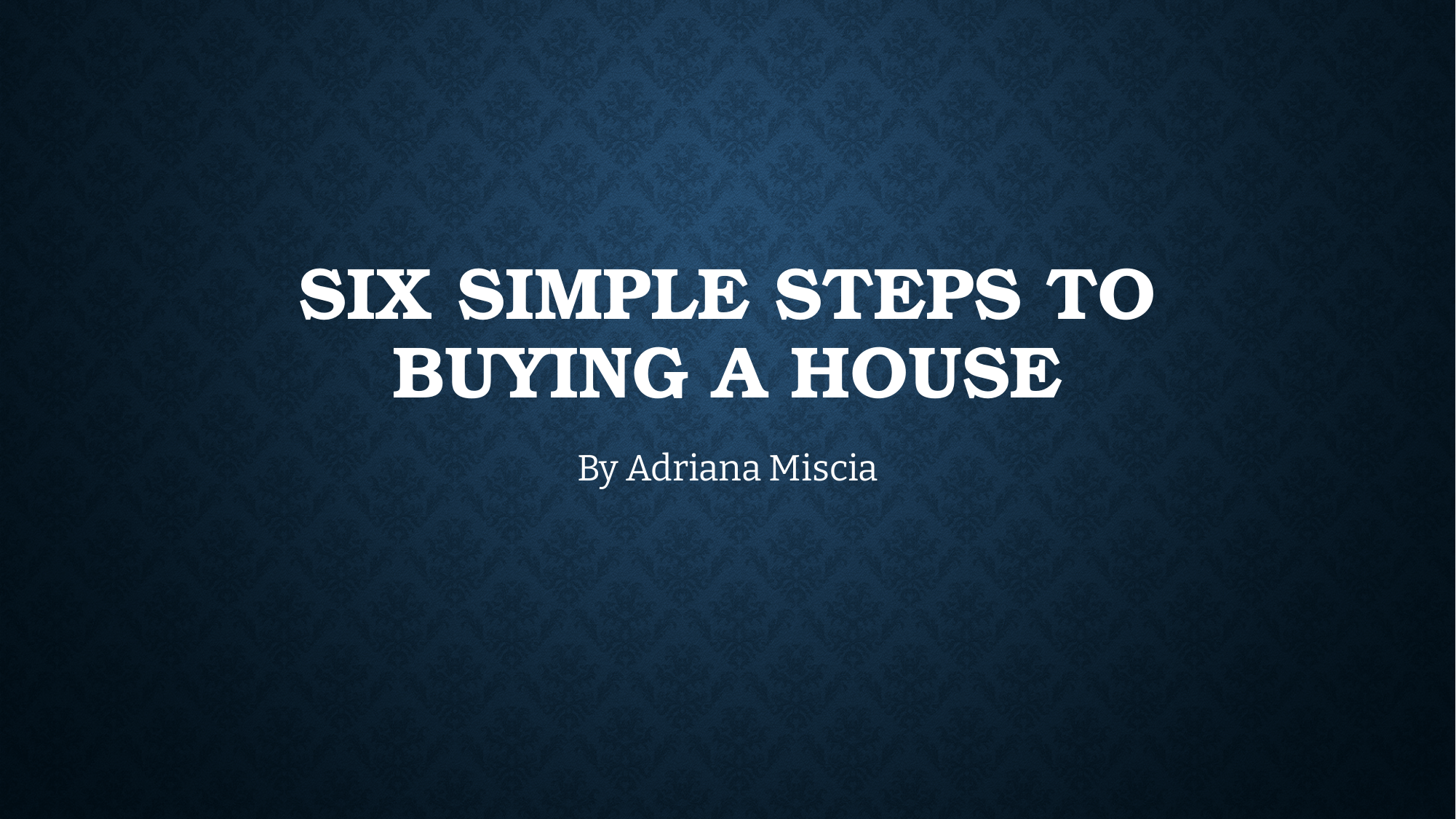

# Six Simple Steps to Buying a house
By Adriana Miscia